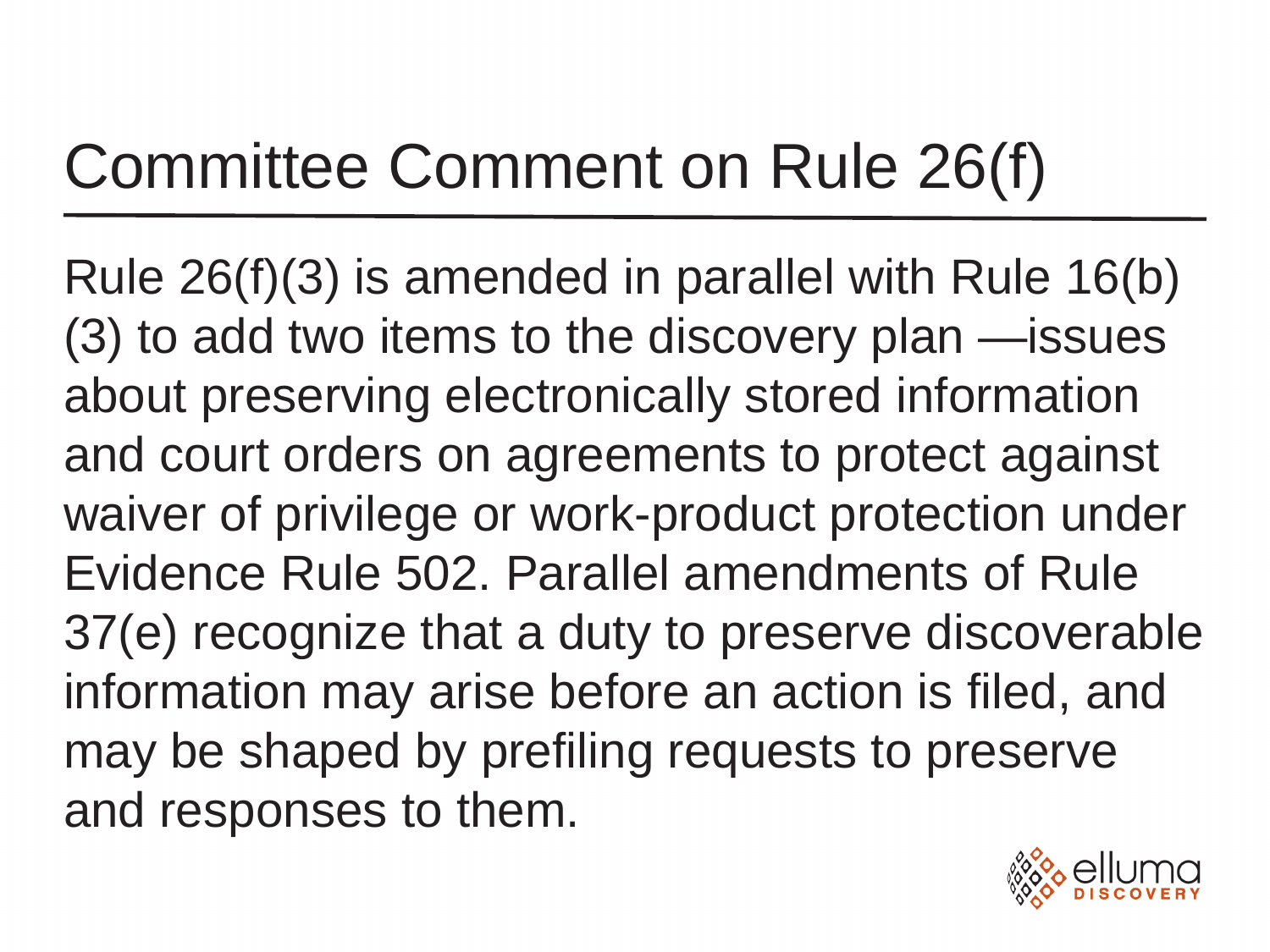

# Committee Comment on Rule 26(f)

Rule 26(f)(3) is amended in parallel with Rule 16(b)(3) to add two items to the discovery plan —issues about preserving electronically stored information and court orders on agreements to protect against waiver of privilege or work-product protection under Evidence Rule 502. Parallel amendments of Rule 37(e) recognize that a duty to preserve discoverable information may arise before an action is filed, and may be shaped by prefiling requests to preserve and responses to them.